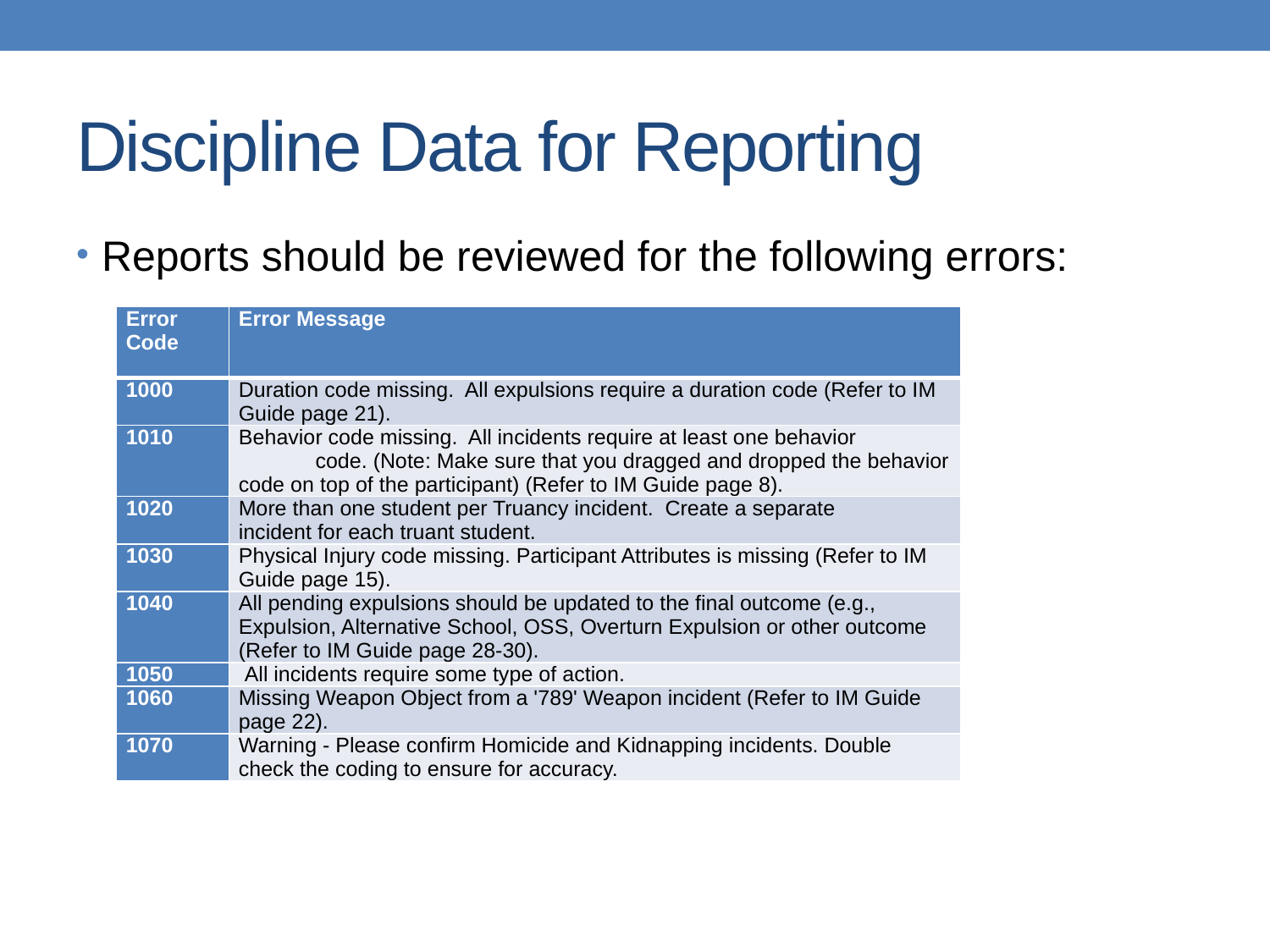

# Discipline Data for Reporting
Reports should be reviewed for the following errors:

| Error Code | Error Message |
| --- | --- |
| 1000 | Duration code missing.  All expulsions require a duration code (Refer to IM Guide page 21). |
| 1010 | Behavior code missing.  All incidents require at least one behavior code. (Note: Make sure that you dragged and dropped the behavior code on top of the participant) (Refer to IM Guide page 8). |
| 1020 | More than one student per Truancy incident.  Create a separate incident for each truant student. |
| 1030 | Physical Injury code missing. Participant Attributes is missing (Refer to IM Guide page 15). |
| 1040 | All pending expulsions should be updated to the final outcome (e.g., Expulsion, Alternative School, OSS, Overturn Expulsion or other outcome (Refer to IM Guide page 28-30). |
| 1050 | All incidents require some type of action. |
| 1060 | Missing Weapon Object from a '789' Weapon incident (Refer to IM Guide page 22). |
| 1070 | Warning - Please confirm Homicide and Kidnapping incidents. Double check the coding to ensure for accuracy. |